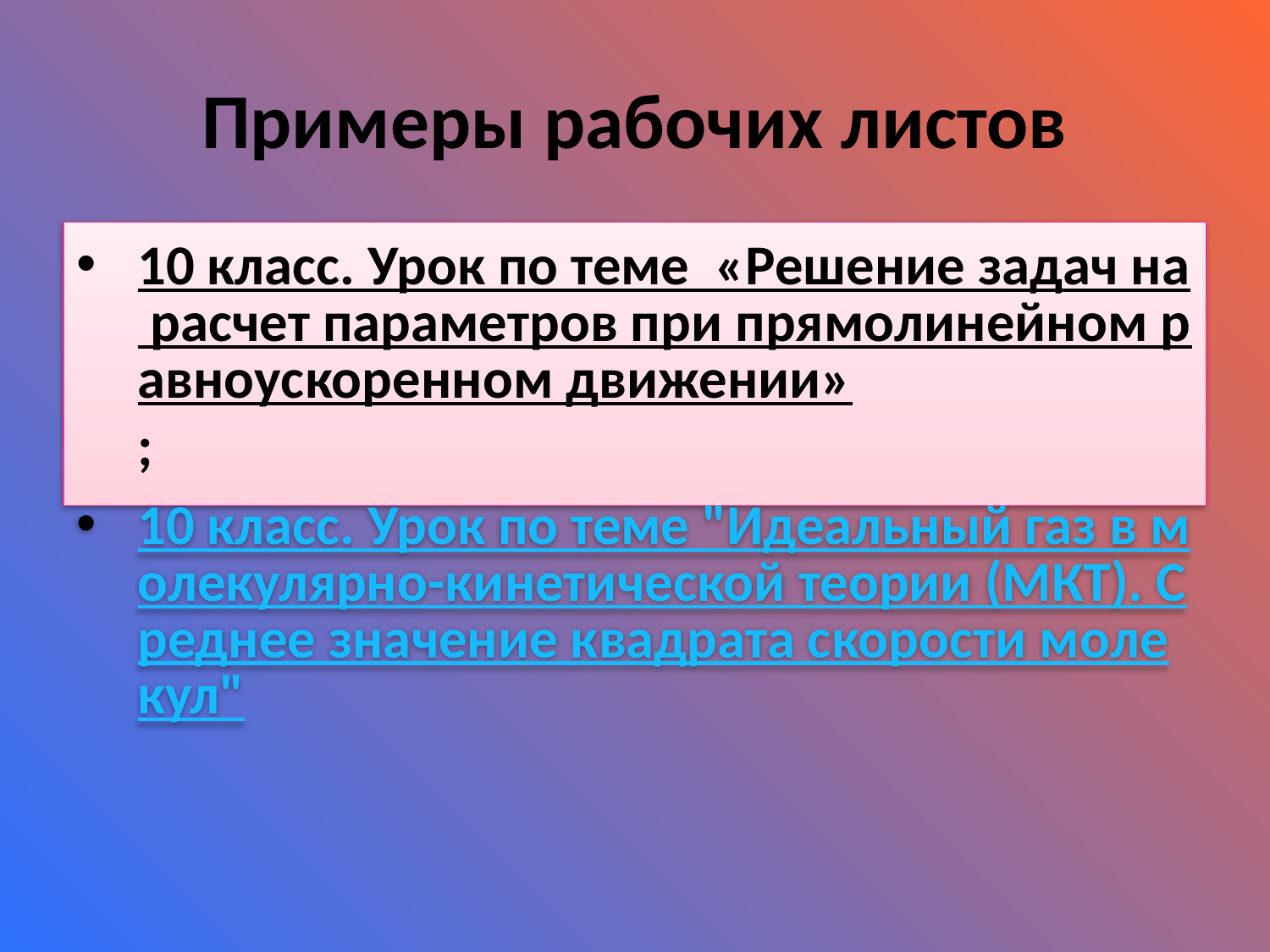

# Примеры рабочих листов
10 класс. Урок по теме  «Решение задач на расчет параметров при прямолинейном равноускоренном движении»;
10 класс. Урок по теме "Идеальный газ в молекулярно-кинетической теории (МКТ). Среднее значение квадрата скорости молекул"